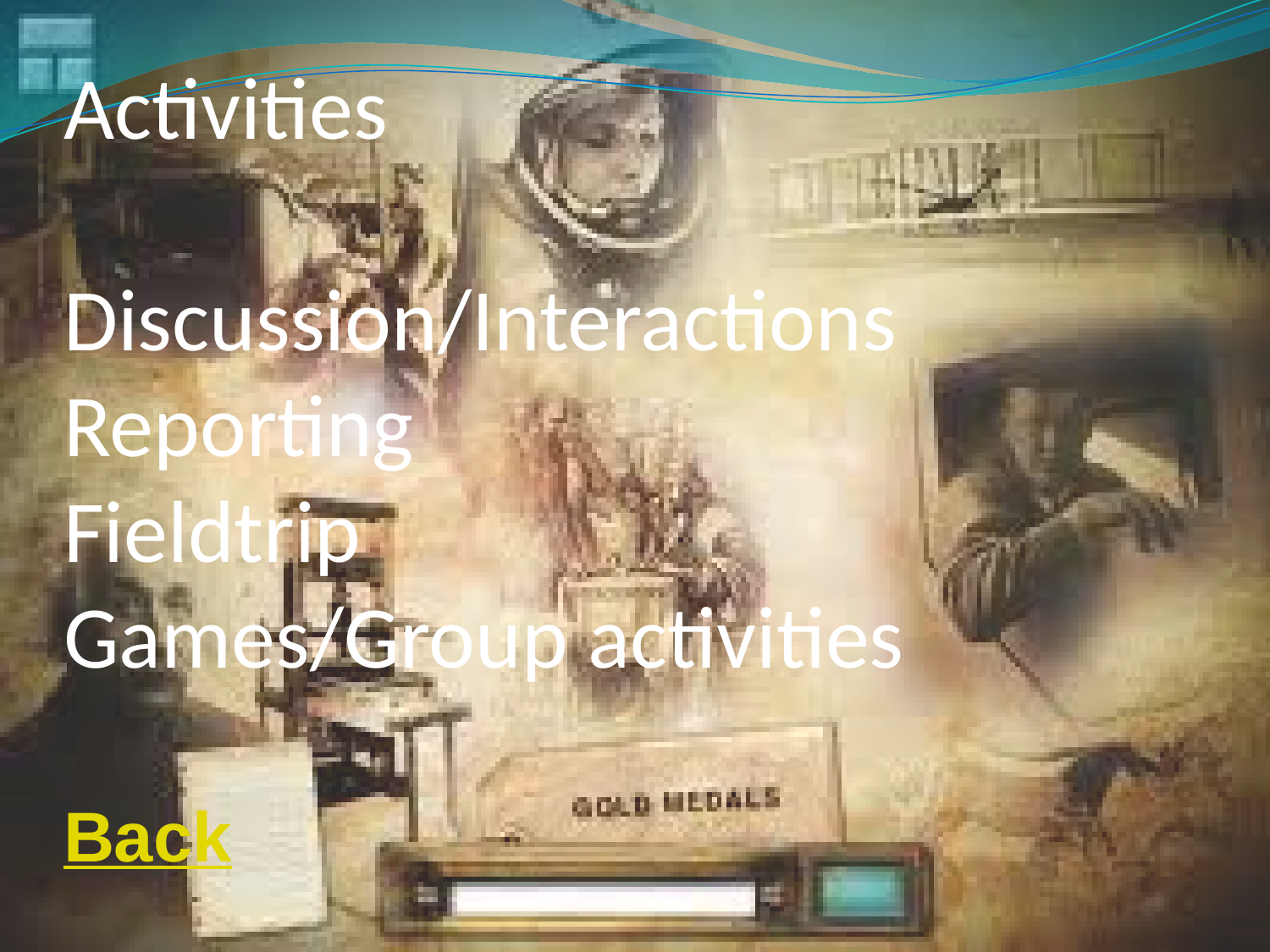

# Activities Discussion/Interactions Reporting Fieldtrip Games/Group activities Back